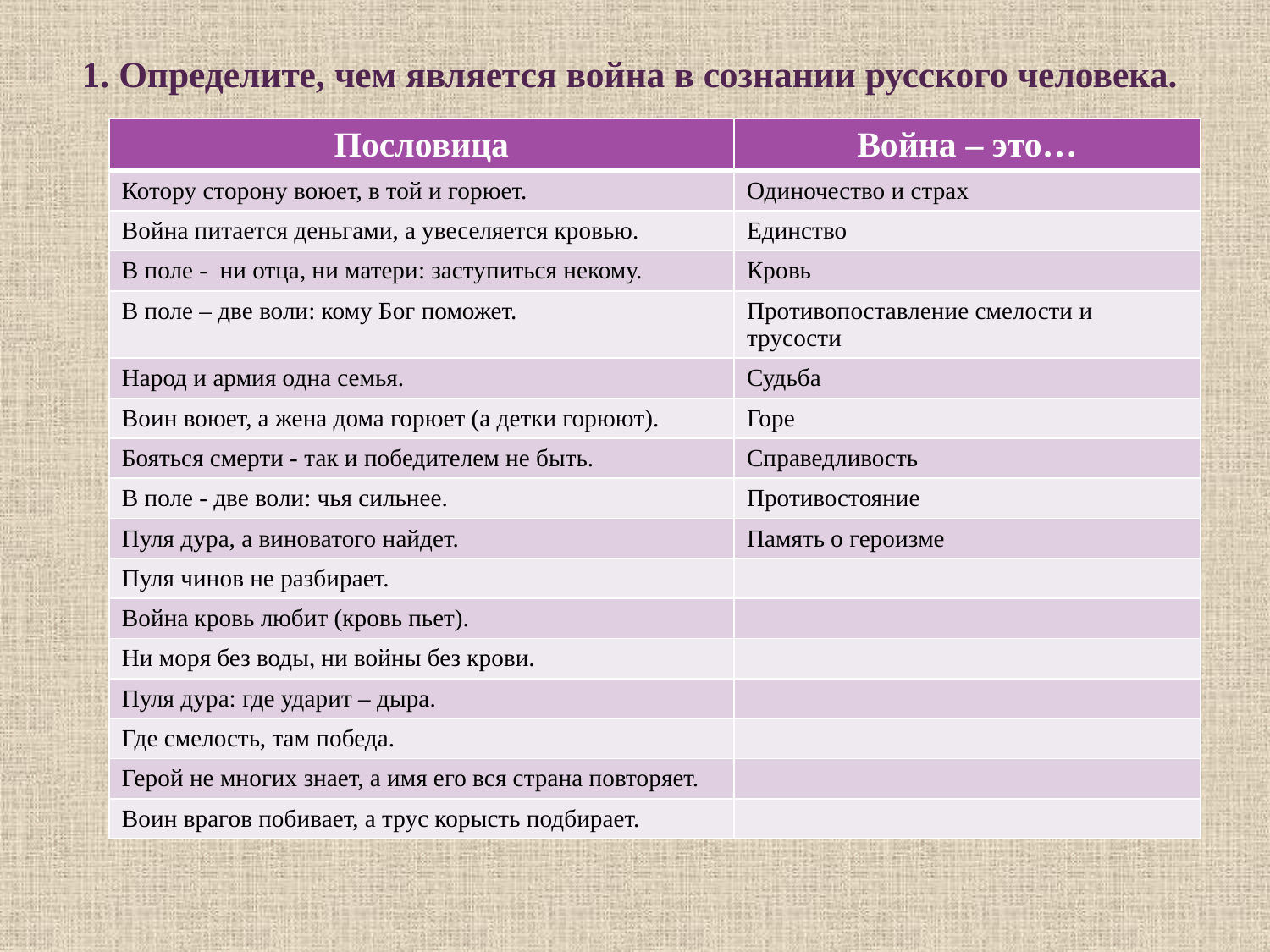

# 1. Определите, чем является война в сознании русского человека.
| Пословица | Война – это… |
| --- | --- |
| Котору сторону воюет, в той и горюет. | Одиночество и страх |
| Война питается деньгами, а увеселяется кровью. | Единство |
| В поле - ни отца, ни матери: заступиться некому. | Кровь |
| В поле – две воли: кому Бог поможет. | Противопоставление смелости и трусости |
| Народ и армия одна семья. | Судьба |
| Воин воюет, а жена дома горюет (а детки горюют). | Горе |
| Бояться смерти - так и победителем не быть. | Справедливость |
| В поле - две воли: чья сильнее. | Противостояние |
| Пуля дура, а виноватого найдет. | Память о героизме |
| Пуля чинов не разбирает. |  |
| Война кровь любит (кровь пьет). |  |
| Ни моря без воды, ни войны без крови. |  |
| Пуля дура: где ударит – дыра. |  |
| Где смелость, там победа. |  |
| Герой не многих знает, а имя его вся страна повторяет. |  |
| Воин врагов побивает, а трус корысть подбирает. |  |